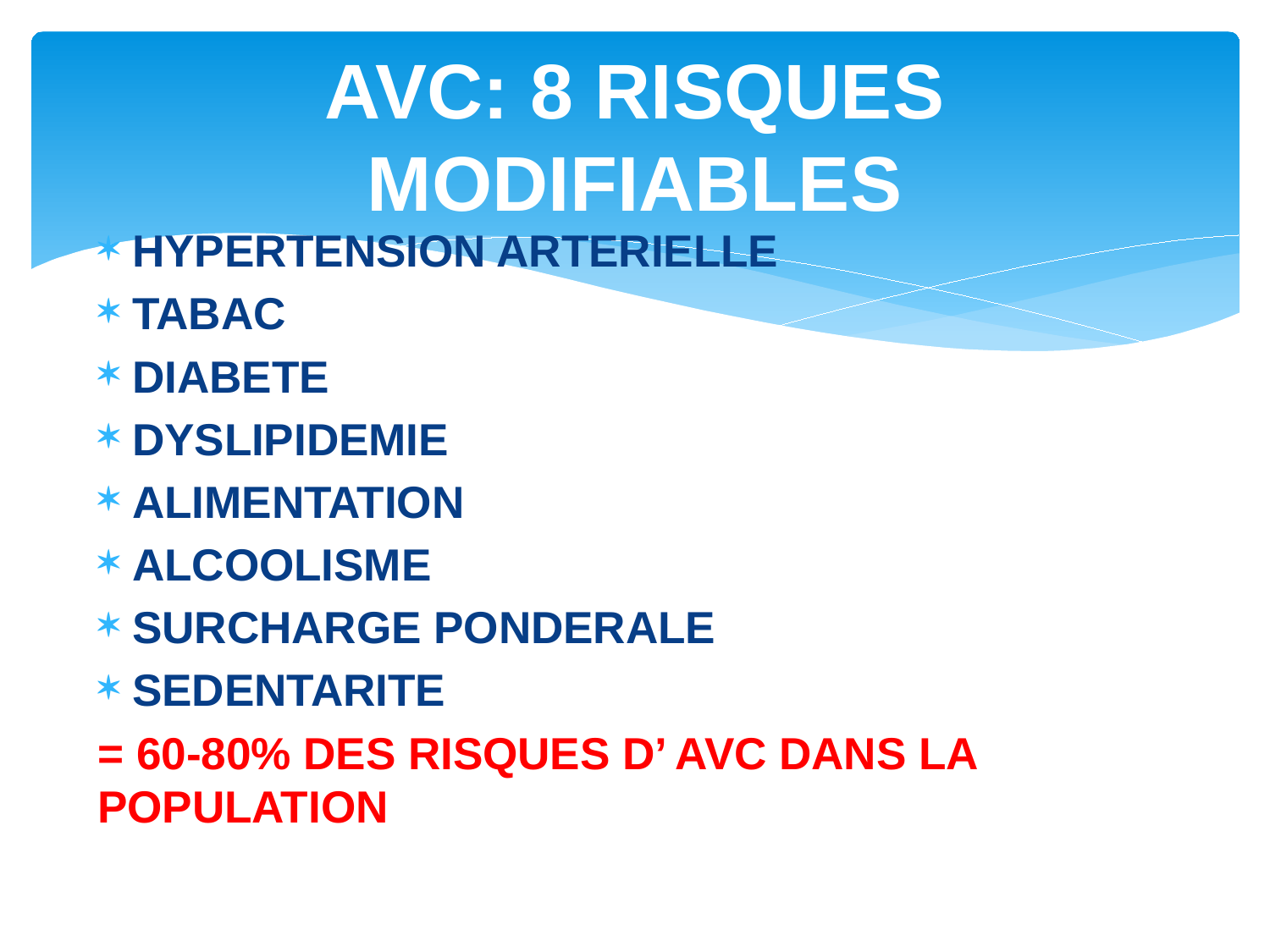

# AVC: 8 RISQUES MODIFIABLES
HYPERTENSION ARTERIELLE
TABAC
DIABETE
DYSLIPIDEMIE
ALIMENTATION
ALCOOLISME
SURCHARGE PONDERALE
SEDENTARITE
= 60-80% DES RISQUES D’ AVC DANS LA POPULATION